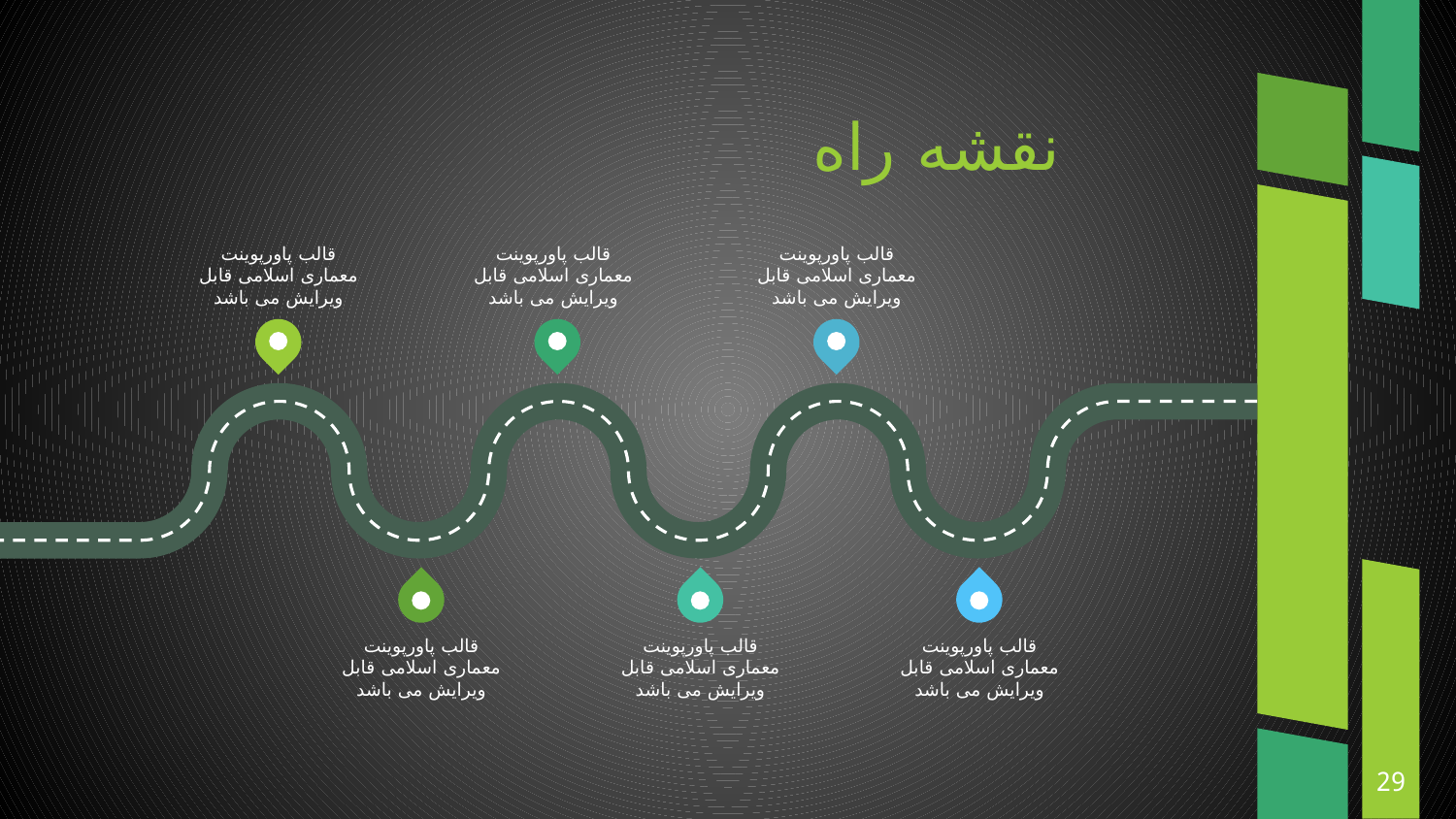

نقشه راه
قالب پاورپوینت معماری اسلامی قابل ویرایش می باشد
قالب پاورپوینت معماری اسلامی قابل ویرایش می باشد
قالب پاورپوینت معماری اسلامی قابل ویرایش می باشد

1

3

5

2

4

6
قالب پاورپوینت معماری اسلامی قابل ویرایش می باشد
قالب پاورپوینت معماری اسلامی قابل ویرایش می باشد
قالب پاورپوینت معماری اسلامی قابل ویرایش می باشد
29